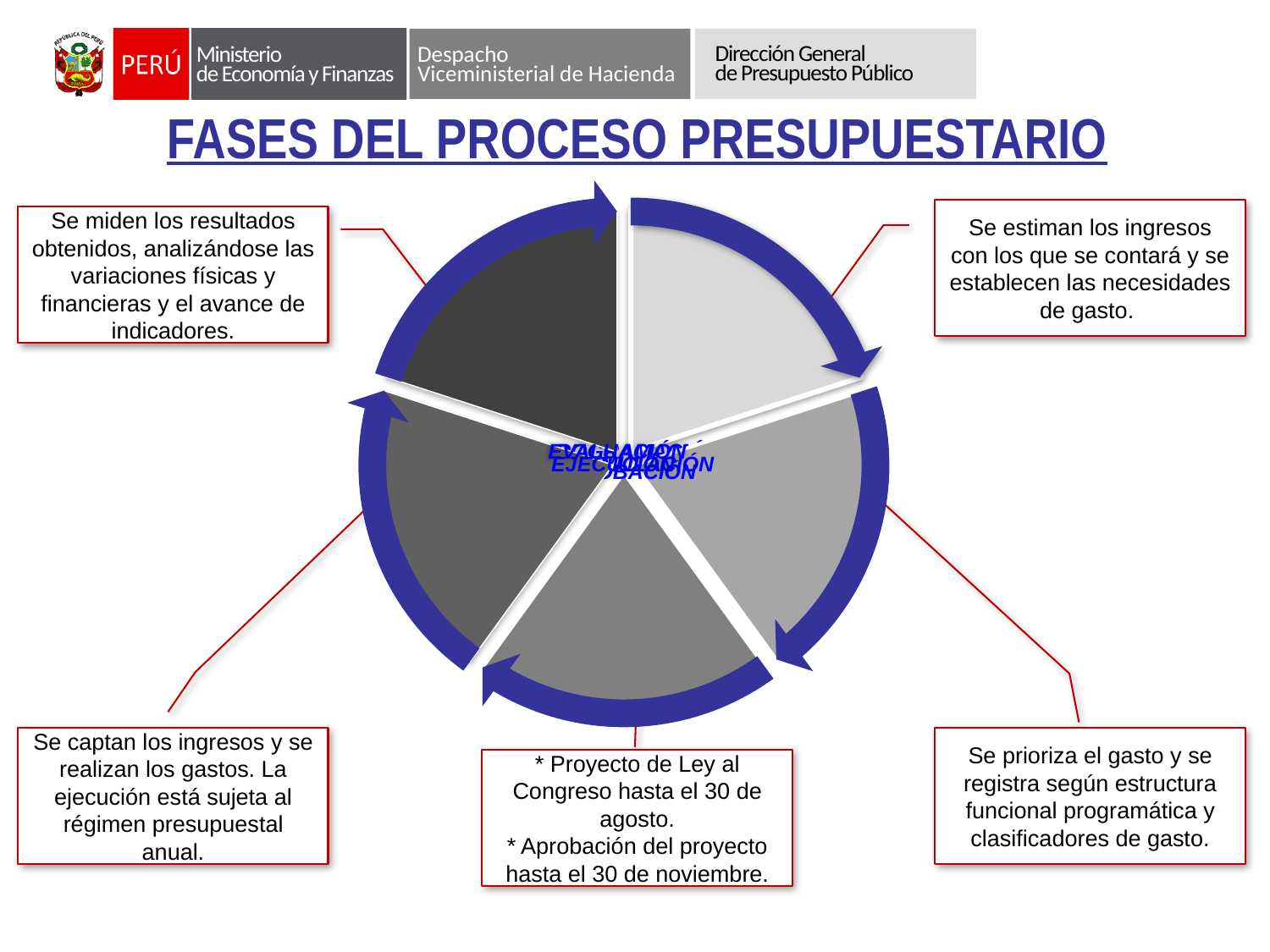

FASES DEL PROCESO PRESUPUESTARIO
PROGRAMACIÓN
FORMULACIÓN
APROBACIÓN
EJECUCIÓN
EVALUACIÓN
Se estiman los ingresos con los que se contará y se establecen las necesidades de gasto.
Se miden los resultados obtenidos, analizándose las variaciones físicas y financieras y el avance de indicadores.
Se captan los ingresos y se realizan los gastos. La ejecución está sujeta al régimen presupuestal anual.
Se prioriza el gasto y se registra según estructura funcional programática y clasificadores de gasto.
* Proyecto de Ley al Congreso hasta el 30 de agosto.
* Aprobación del proyecto hasta el 30 de noviembre.